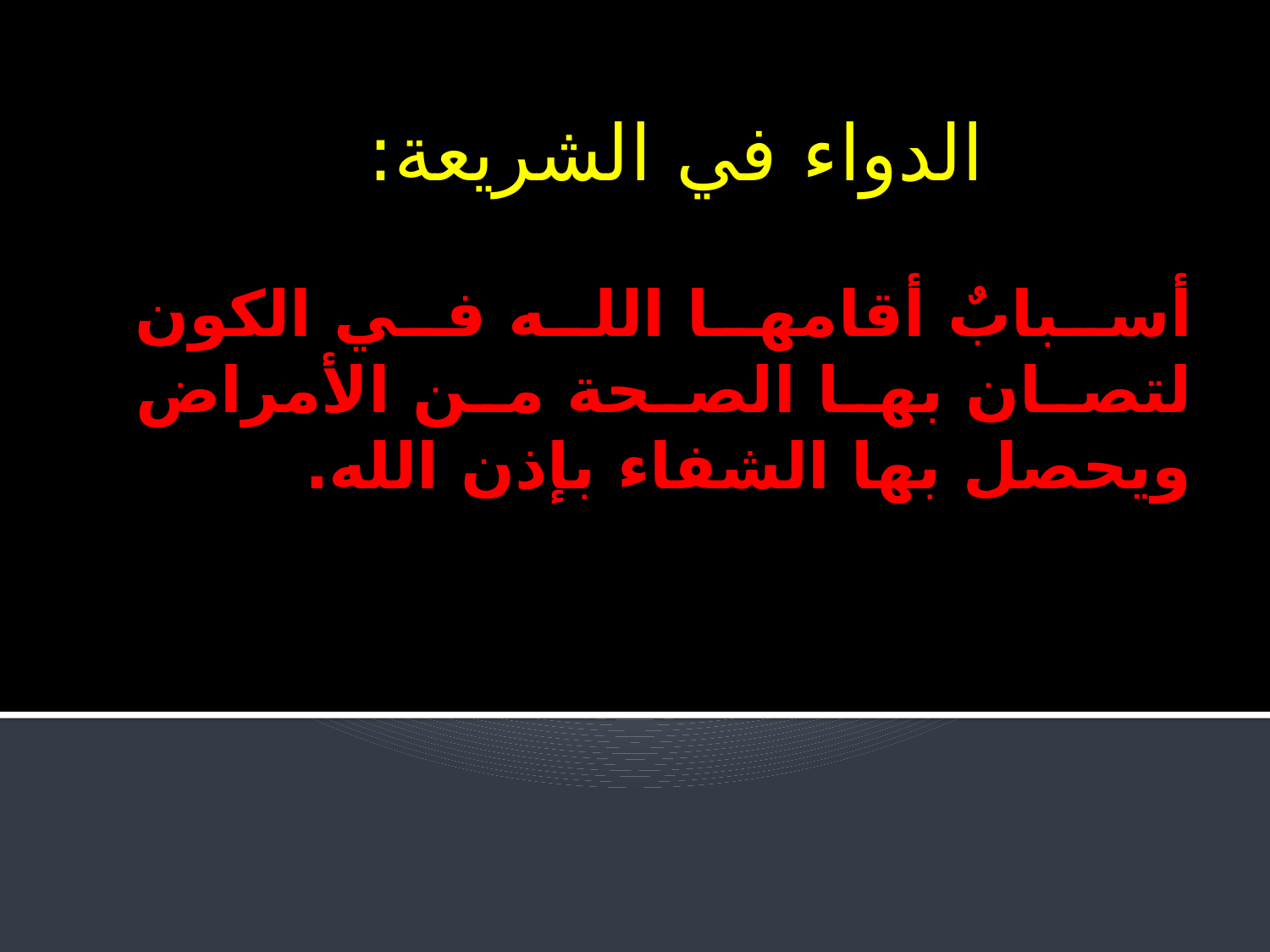

الدواء في الشريعة:

أسبابٌ أقامها الله في الكون لتصان بها الصحة من الأمراض ويحصل بها الشفاء بإذن الله.